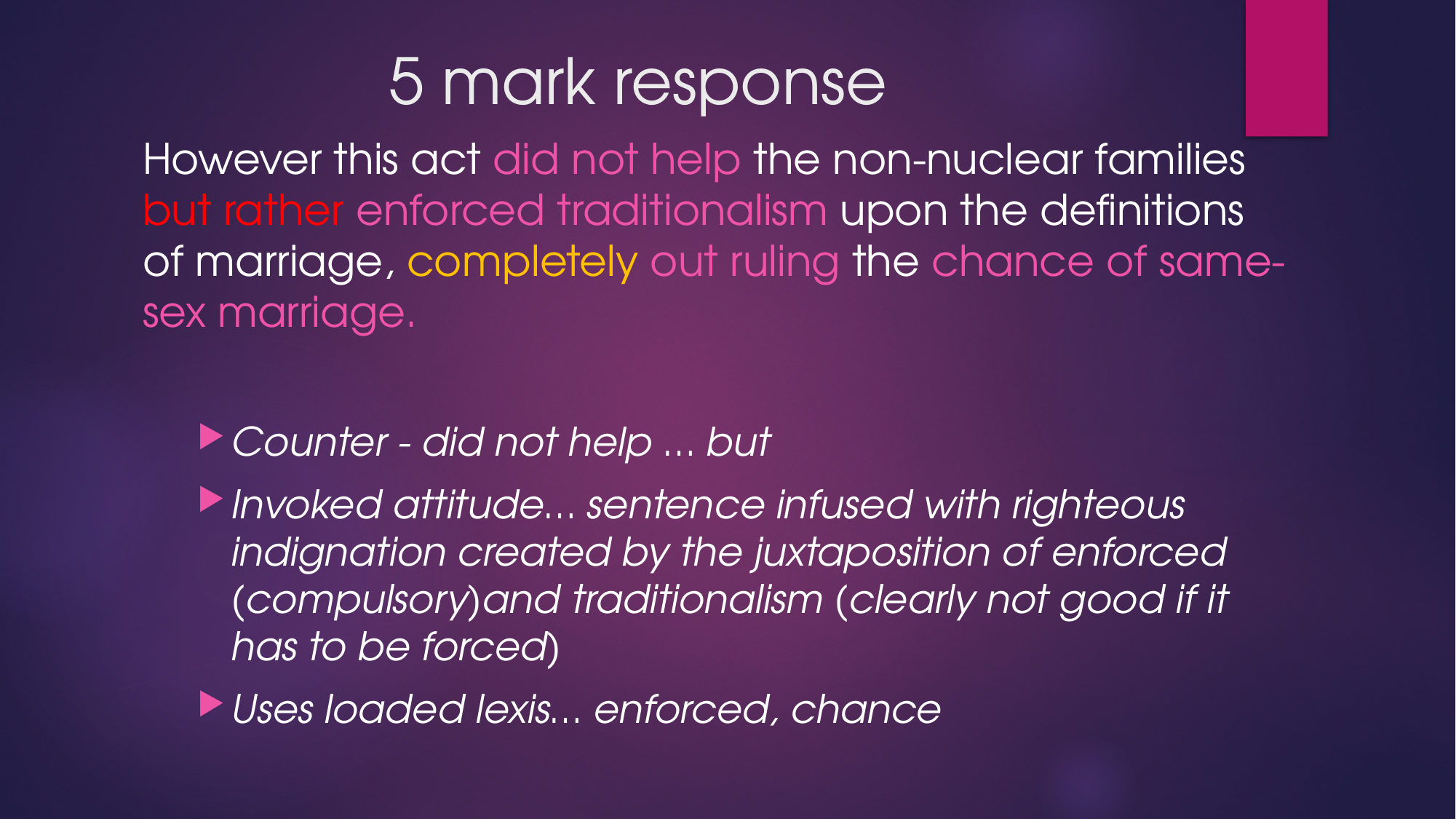

# 5 mark response
However this act did not help the non-nuclear families but rather enforced traditionalism upon the definitions of marriage, completely out ruling the chance of same-sex marriage.

Counter - did not help … but
Invoked attitude… sentence infused with righteous indignation created by the juxtaposition of enforced (compulsory)and traditionalism (clearly not good if it has to be forced)
Uses loaded lexis… enforced, chance